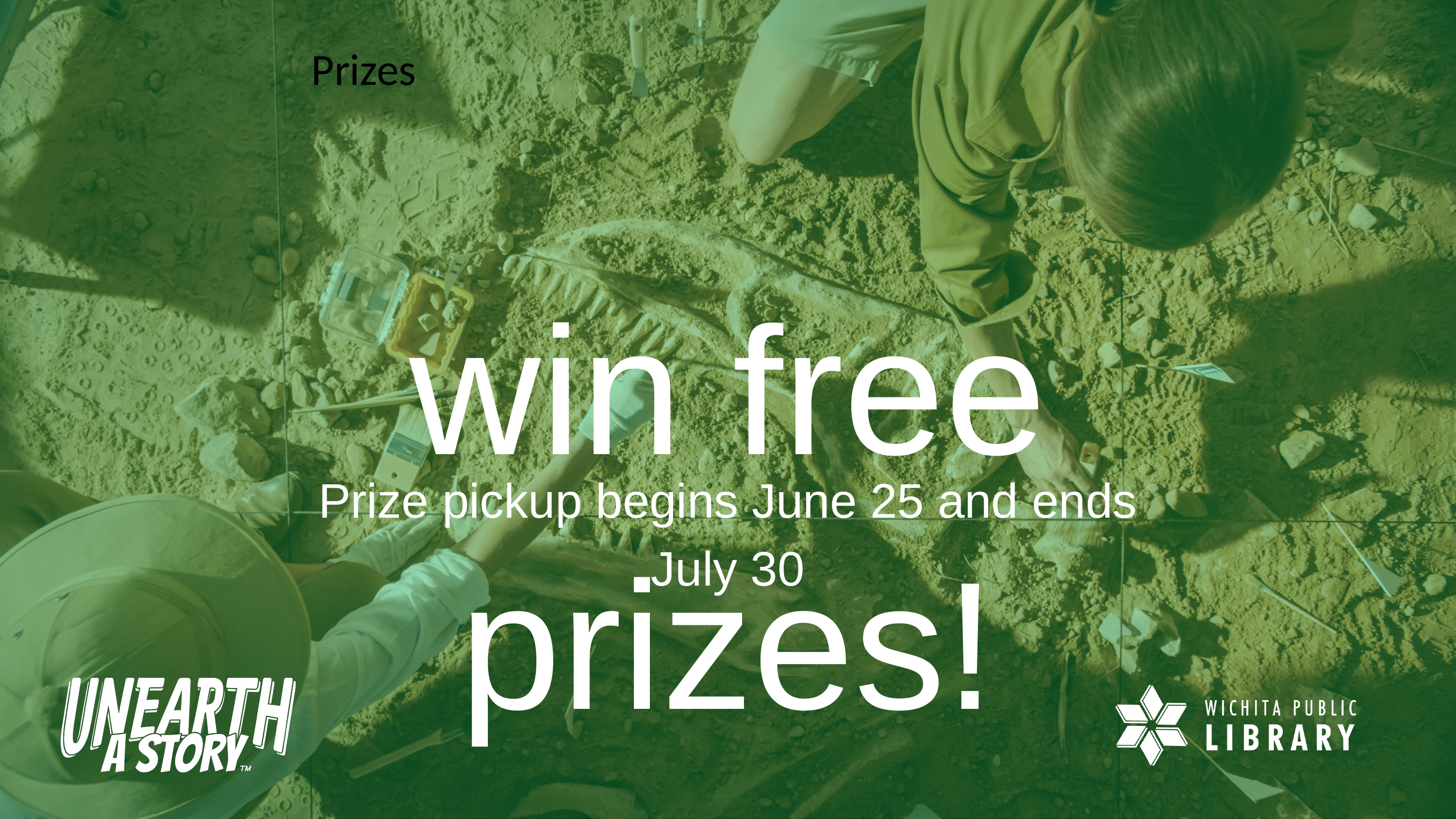

Prizes
win free prizes!
Prize pickup begins June 25 and ends July 30